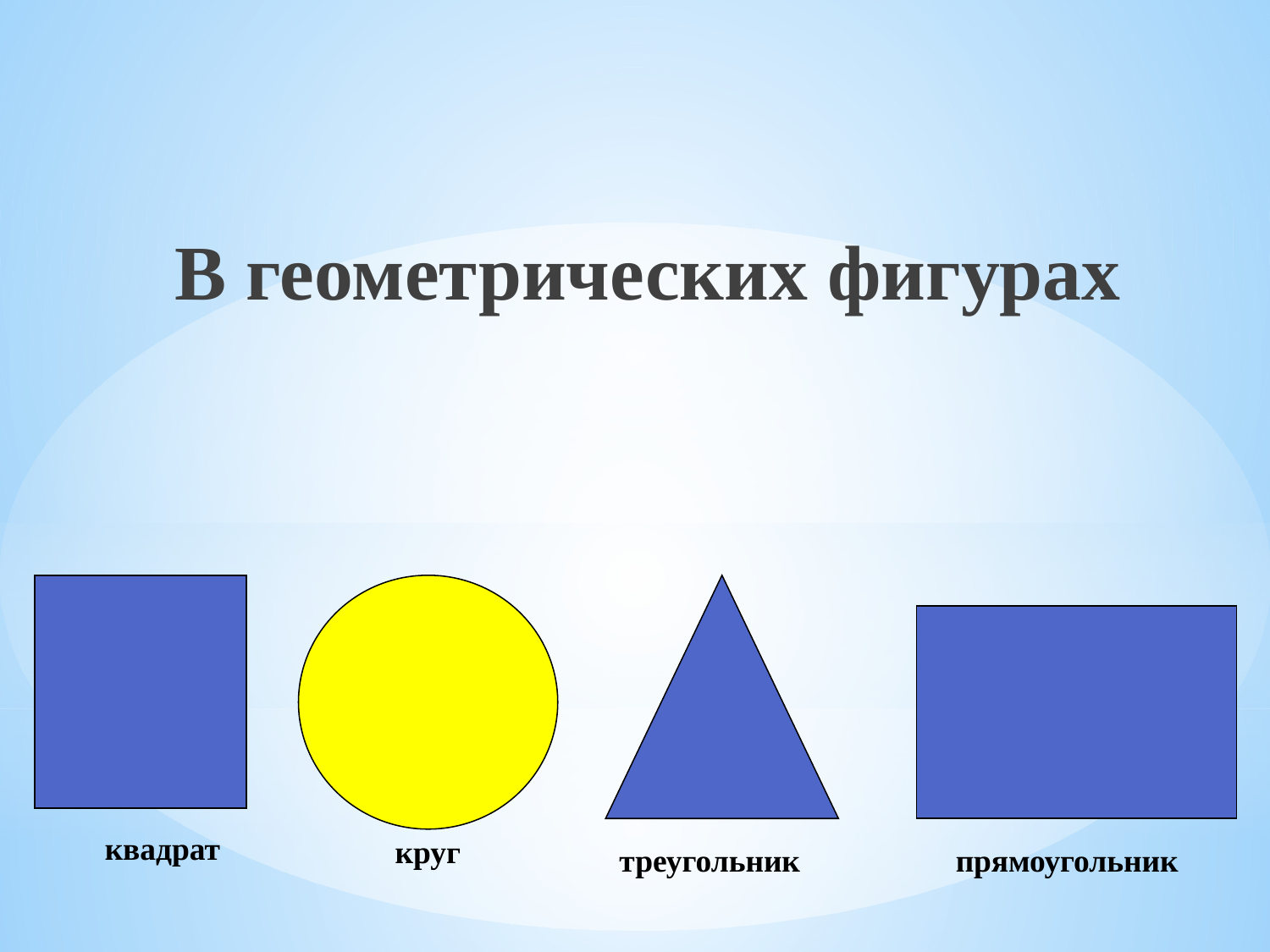

В геометрических фигурах

квадрат
круг
треугольник
прямоугольник